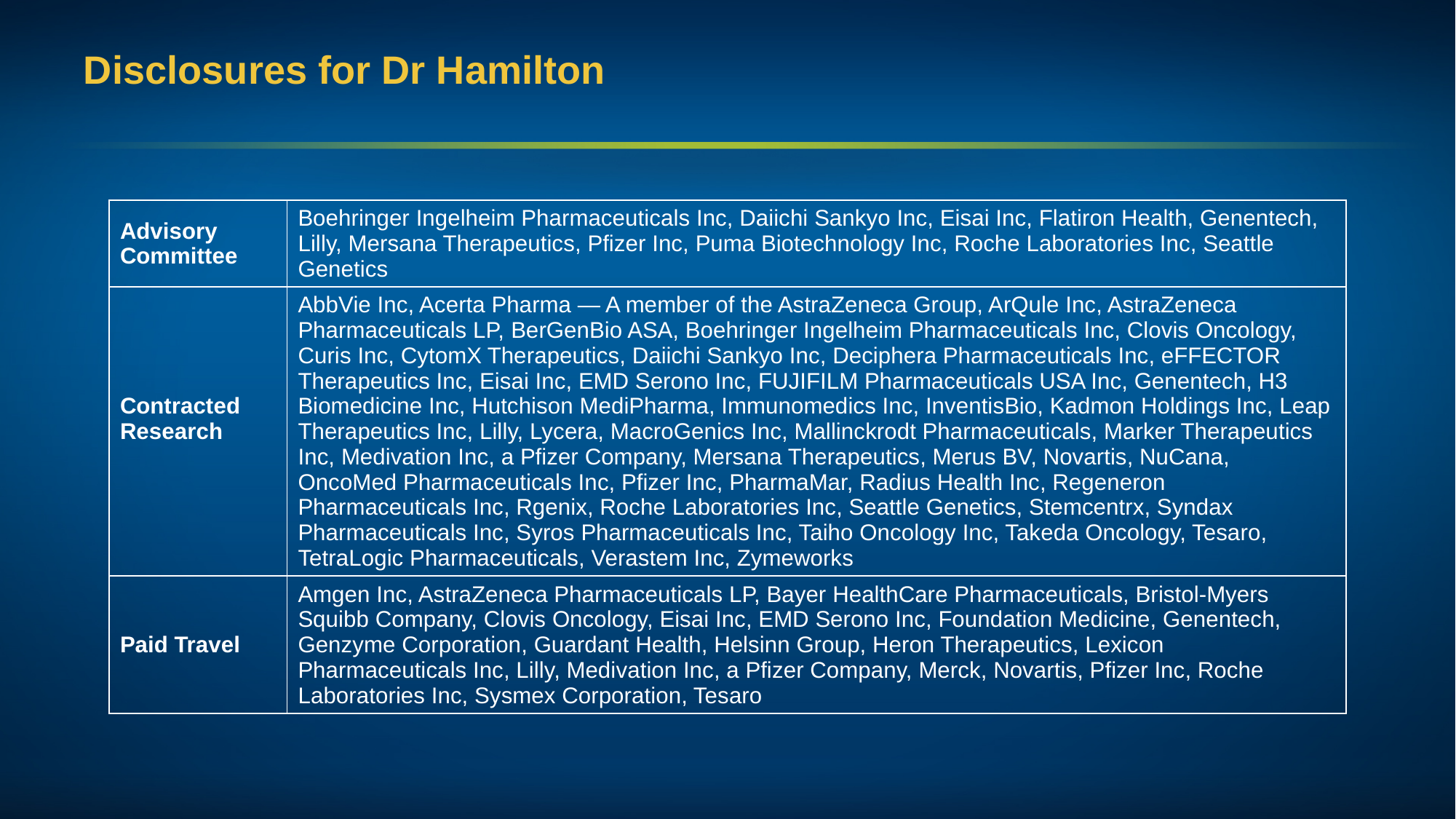

# Disclosures for Dr Hamilton
| Advisory Committee | Boehringer Ingelheim Pharmaceuticals Inc, Daiichi Sankyo Inc, Eisai Inc, Flatiron Health, Genentech, Lilly, Mersana Therapeutics, Pfizer Inc, Puma Biotechnology Inc, Roche Laboratories Inc, Seattle Genetics |
| --- | --- |
| Contracted Research | AbbVie Inc, Acerta Pharma — A member of the AstraZeneca Group, ArQule Inc, AstraZeneca Pharmaceuticals LP, BerGenBio ASA, Boehringer Ingelheim Pharmaceuticals Inc, Clovis Oncology, Curis Inc, CytomX Therapeutics, Daiichi Sankyo Inc, Deciphera Pharmaceuticals Inc, eFFECTOR Therapeutics Inc, Eisai Inc, EMD Serono Inc, FUJIFILM Pharmaceuticals USA Inc, Genentech, H3 Biomedicine Inc, Hutchison MediPharma, Immunomedics Inc, InventisBio, Kadmon Holdings Inc, Leap Therapeutics Inc, Lilly, Lycera, MacroGenics Inc, Mallinckrodt Pharmaceuticals, Marker Therapeutics Inc, Medivation Inc, a Pfizer Company, Mersana Therapeutics, Merus BV, Novartis, NuCana, OncoMed Pharmaceuticals Inc, Pfizer Inc, PharmaMar, Radius Health Inc, Regeneron Pharmaceuticals Inc, Rgenix, Roche Laboratories Inc, Seattle Genetics, Stemcentrx, Syndax Pharmaceuticals Inc, Syros Pharmaceuticals Inc, Taiho Oncology Inc, Takeda Oncology, Tesaro, TetraLogic Pharmaceuticals, Verastem Inc, Zymeworks |
| Paid Travel | Amgen Inc, AstraZeneca Pharmaceuticals LP, Bayer HealthCare Pharmaceuticals, Bristol-Myers Squibb Company, Clovis Oncology, Eisai Inc, EMD Serono Inc, Foundation Medicine, Genentech, Genzyme Corporation, Guardant Health, Helsinn Group, Heron Therapeutics, Lexicon Pharmaceuticals Inc, Lilly, Medivation Inc, a Pfizer Company, Merck, Novartis, Pfizer Inc, Roche Laboratories Inc, Sysmex Corporation, Tesaro |